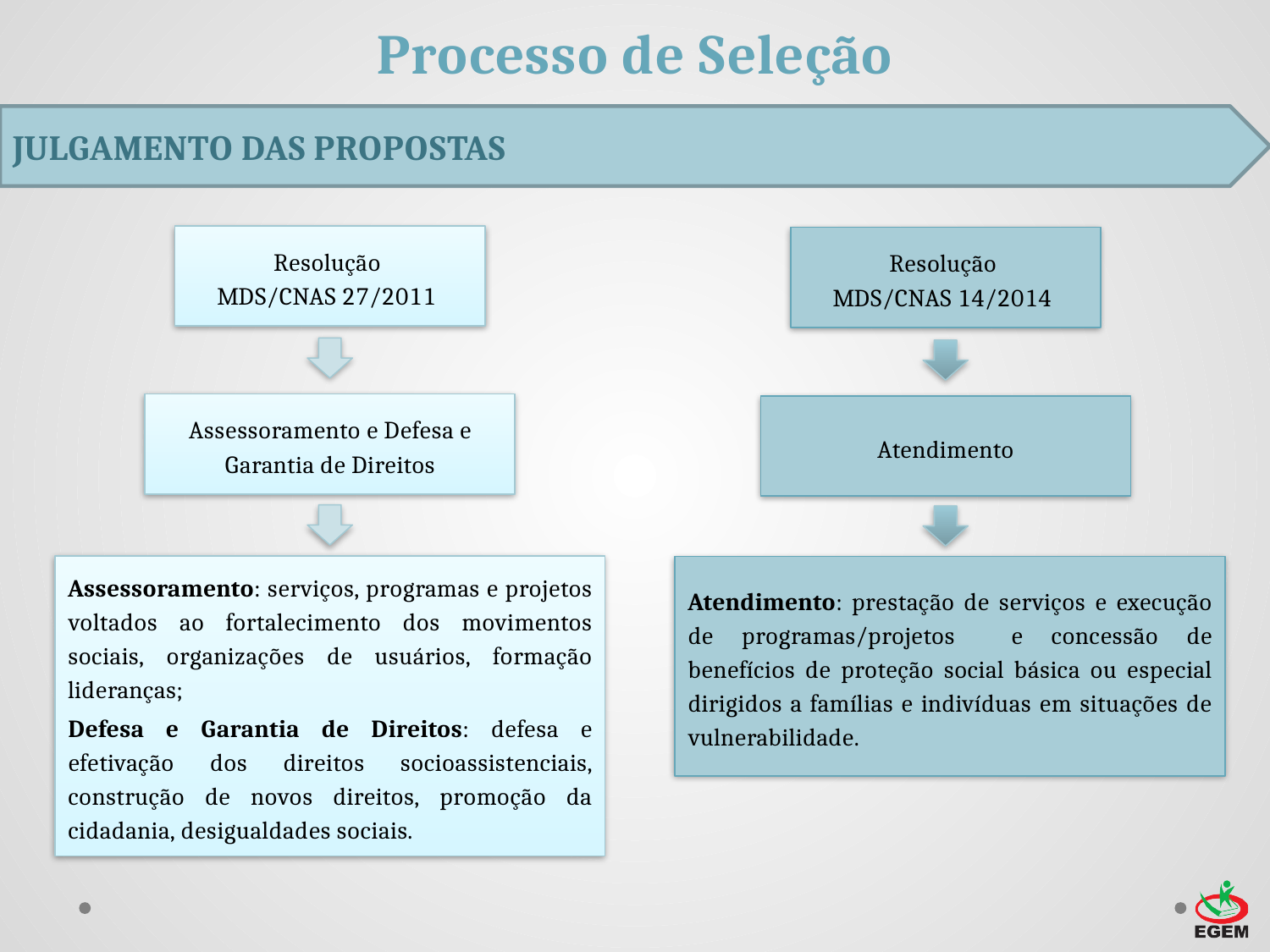

# Processo de Seleção
JULGAMENTO DAS PROPOSTAS
Resolução
MDS/CNAS 27/2011
Resolução
MDS/CNAS 14/2014

Assessoramento e Defesa e Garantia de Direitos
Atendimento

Assessoramento: serviços, programas e projetos voltados ao fortalecimento dos movimentos sociais, organizações de usuários, formação lideranças;
Defesa e Garantia de Direitos: defesa e efetivação dos direitos socioassistenciais, construção de novos direitos, promoção da cidadania, desigualdades sociais.
Atendimento: prestação de serviços e execução de programas/projetos  e concessão de benefícios de proteção social básica ou especial dirigidos a famílias e indivíduas em situações de vulnerabilidade.